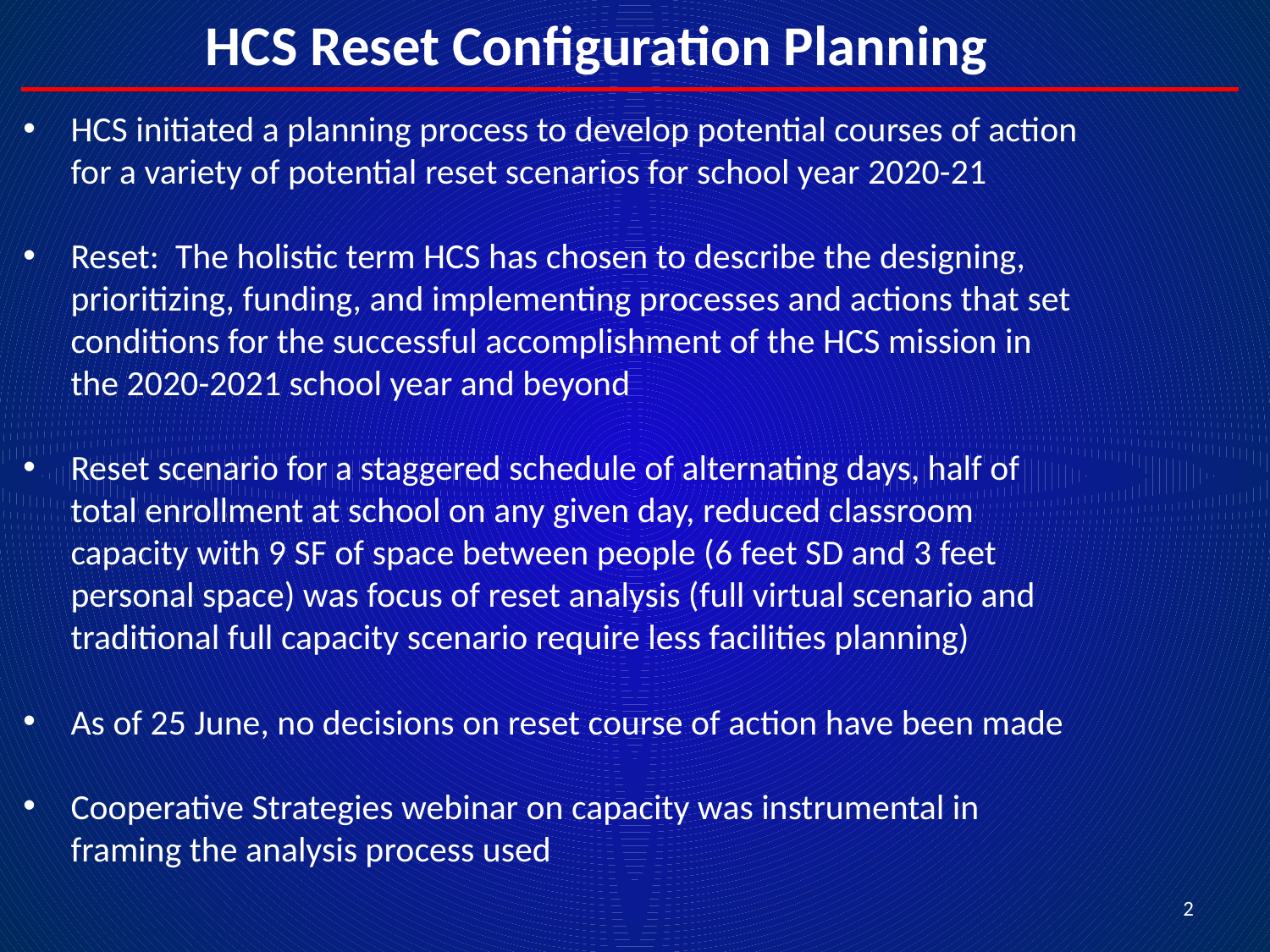

HCS Reset Configuration Planning
#
HCS initiated a planning process to develop potential courses of action for a variety of potential reset scenarios for school year 2020-21

Reset:  The holistic term HCS has chosen to describe the designing, prioritizing, funding, and implementing processes and actions that set conditions for the successful accomplishment of the HCS mission in the 2020-2021 school year and beyond

Reset scenario for a staggered schedule of alternating days, half of total enrollment at school on any given day, reduced classroom capacity with 9 SF of space between people (6 feet SD and 3 feet personal space) was focus of reset analysis (full virtual scenario and traditional full capacity scenario require less facilities planning)

As of 25 June, no decisions on reset course of action have been made

Cooperative Strategies webinar on capacity was instrumental in framing the analysis process used

2